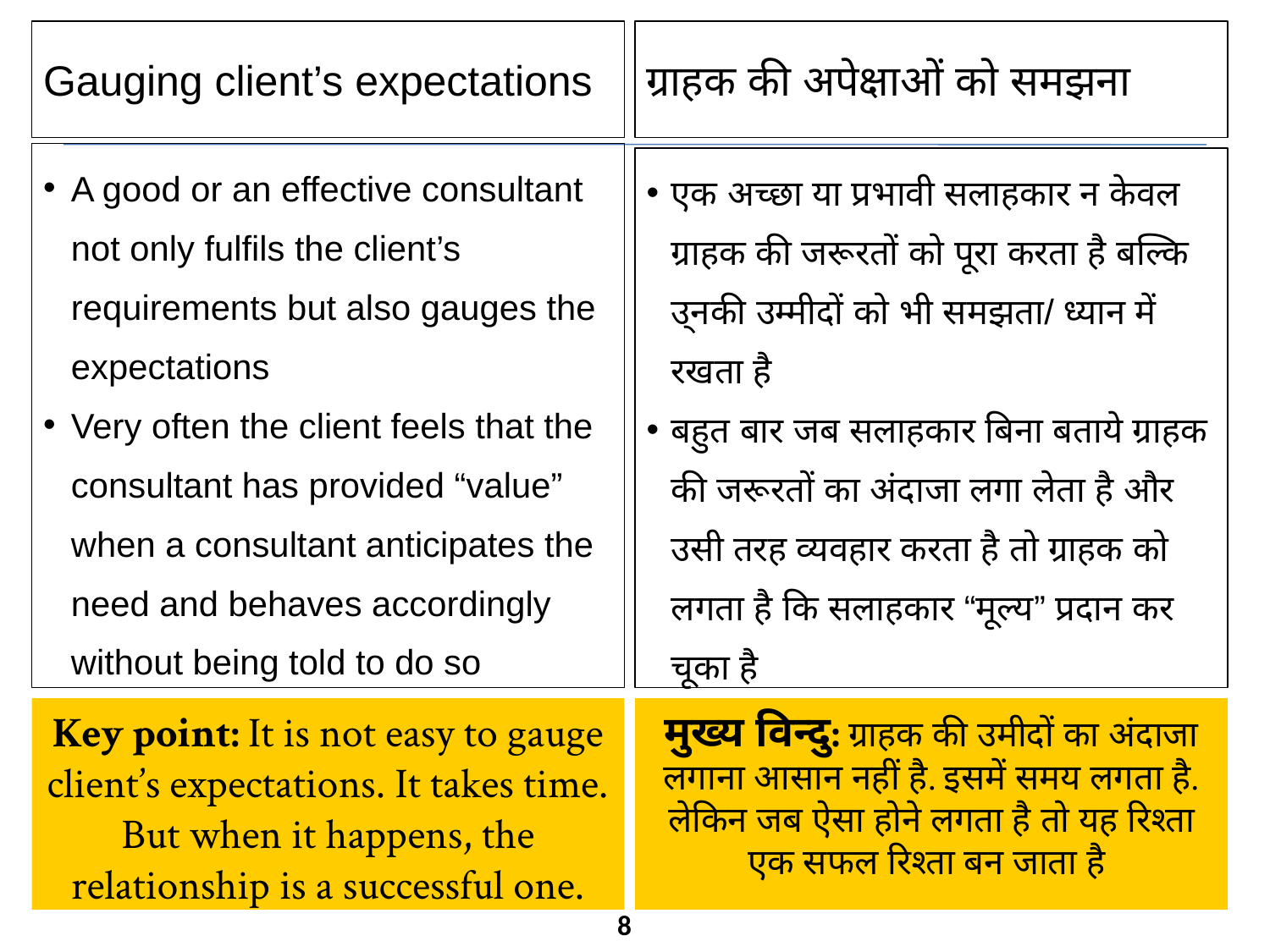

Gauging client’s expectations
ग्राहक की अपेक्षाओं को समझना
A good or an effective consultant not only fulfils the client’s requirements but also gauges the expectations
Very often the client feels that the consultant has provided “value” when a consultant anticipates the need and behaves accordingly without being told to do so
एक अच्छा या प्रभावी सलाहकार न केवल ग्राहक की जरूरतों को पूरा करता है बल्कि उ्नकी उम्मीदों को भी समझता/ ध्यान में रखता है
बहुत बार जब सलाहकार बिना बताये ग्राहक की जरूरतों का अंदाजा लगा लेता है और उसी तरह व्यवहार करता है तो ग्राहक को लगता है कि सलाहकार “मूल्य” प्रदान कर चूका है
Key point: It is not easy to gauge client’s expectations. It takes time. But when it happens, the relationship is a successful one.
मुख्य विन्दु: ग्राहक की उमीदों का अंदाजा लगाना आसान नहीं है. इसमें समय लगता है. लेकिन जब ऐसा होने लगता है तो यह रिश्ता एक सफल रिश्ता बन जाता है
8